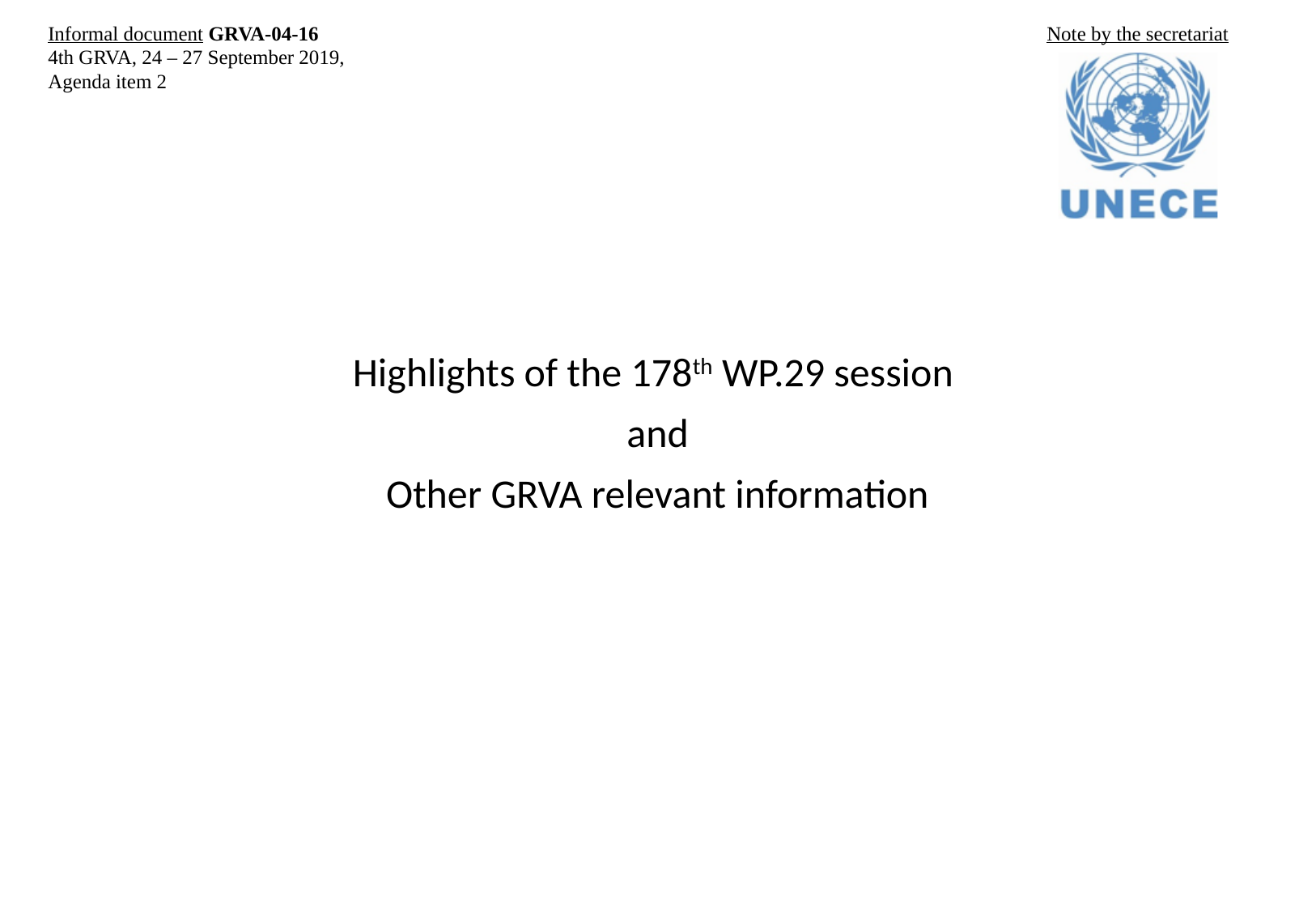

Informal document GRVA-04-16
4th GRVA, 24 – 27 September 2019,
Agenda item 2
Note by the secretariat
Highlights of the 178th WP.29 session
and
Other GRVA relevant information